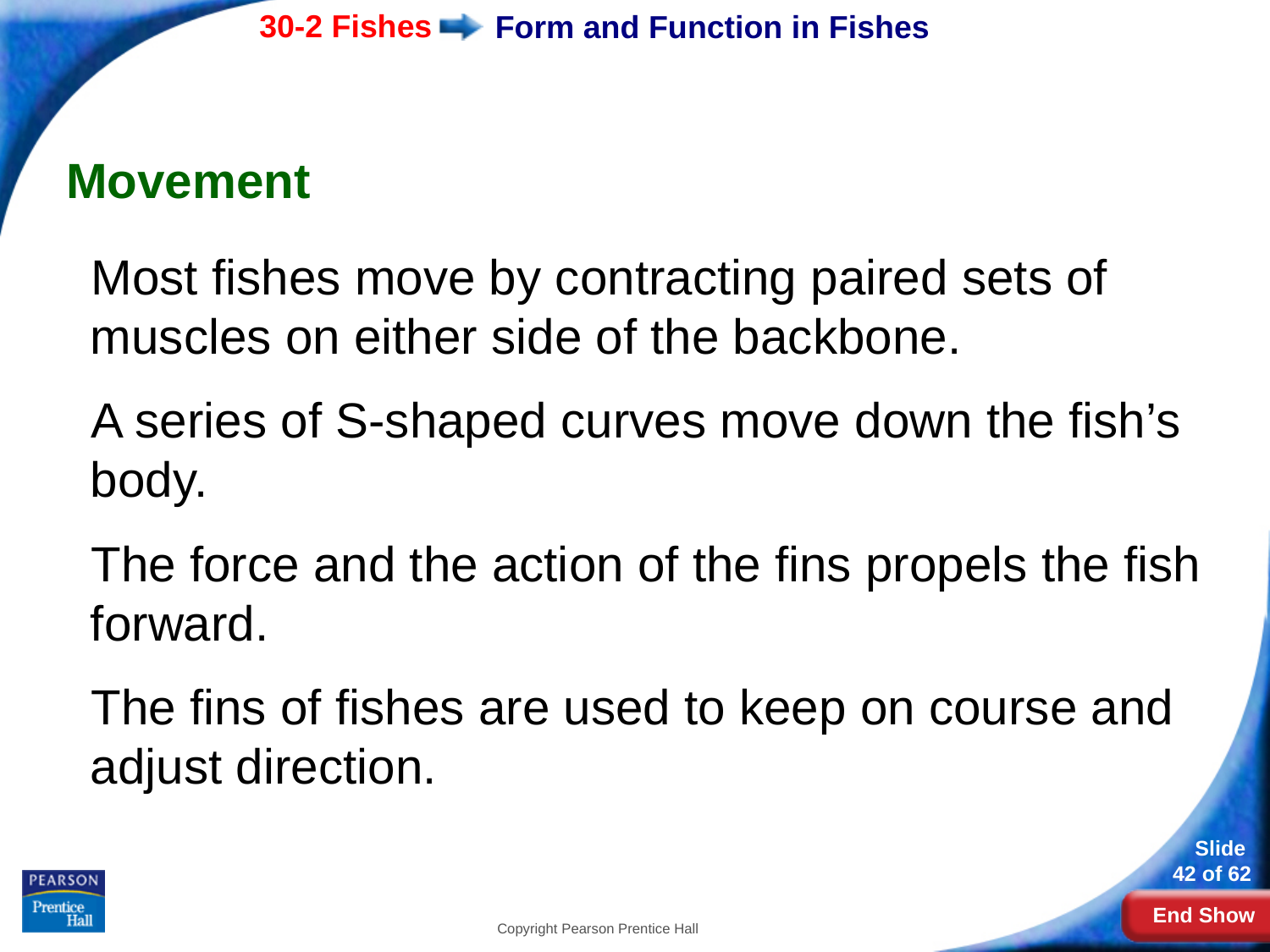

# Form and Function in Fishes
Movement
Most fishes move by contracting paired sets of muscles on either side of the backbone.
A series of S-shaped curves move down the fish’s body.
The force and the action of the fins propels the fish forward.
The fins of fishes are used to keep on course and adjust direction.
Copyright Pearson Prentice Hall